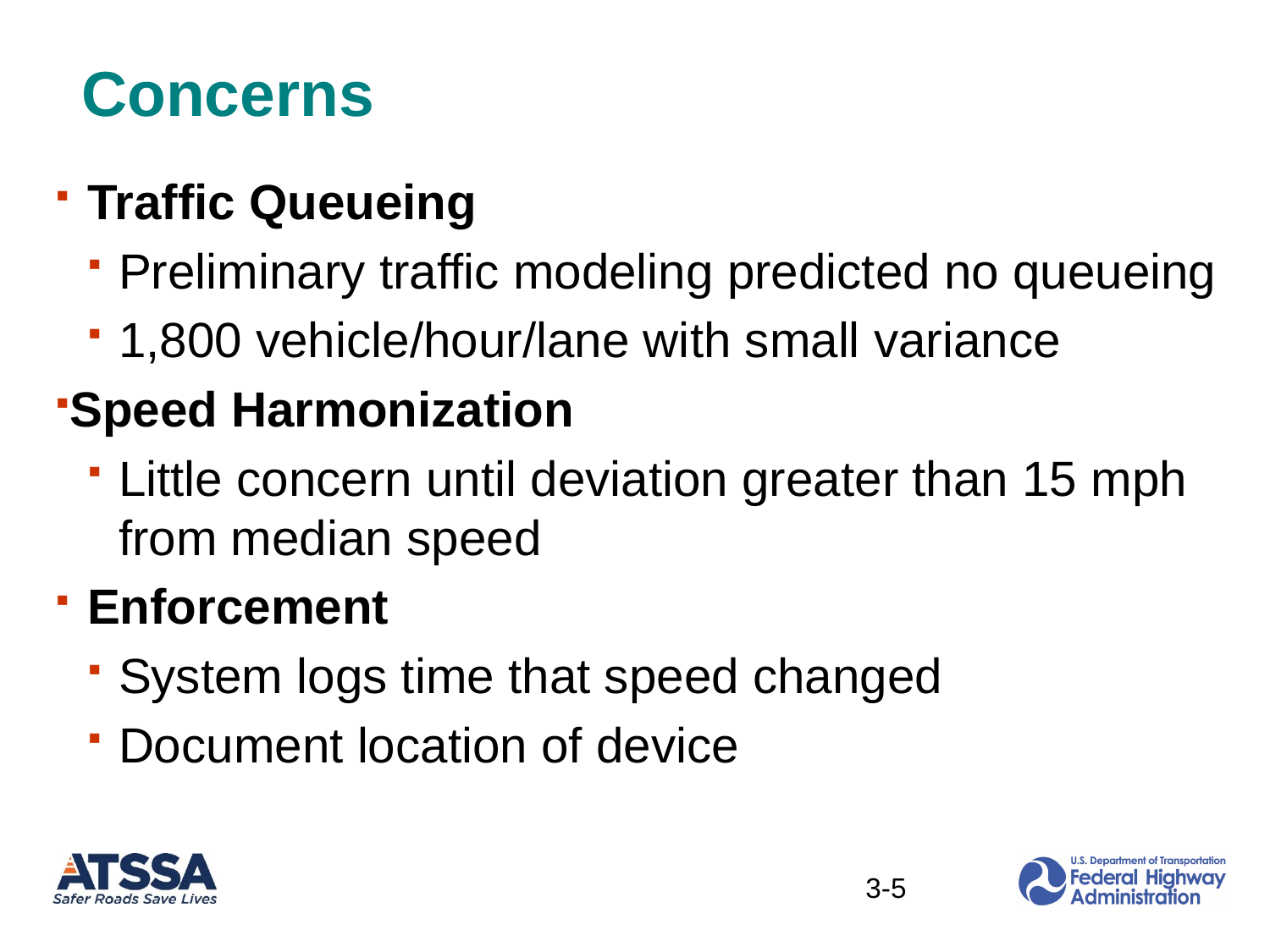

# Concerns
Traffic Queueing
Preliminary traffic modeling predicted no queueing
1,800 vehicle/hour/lane with small variance
Speed Harmonization
Little concern until deviation greater than 15 mph from median speed
Enforcement
System logs time that speed changed
Document location of device